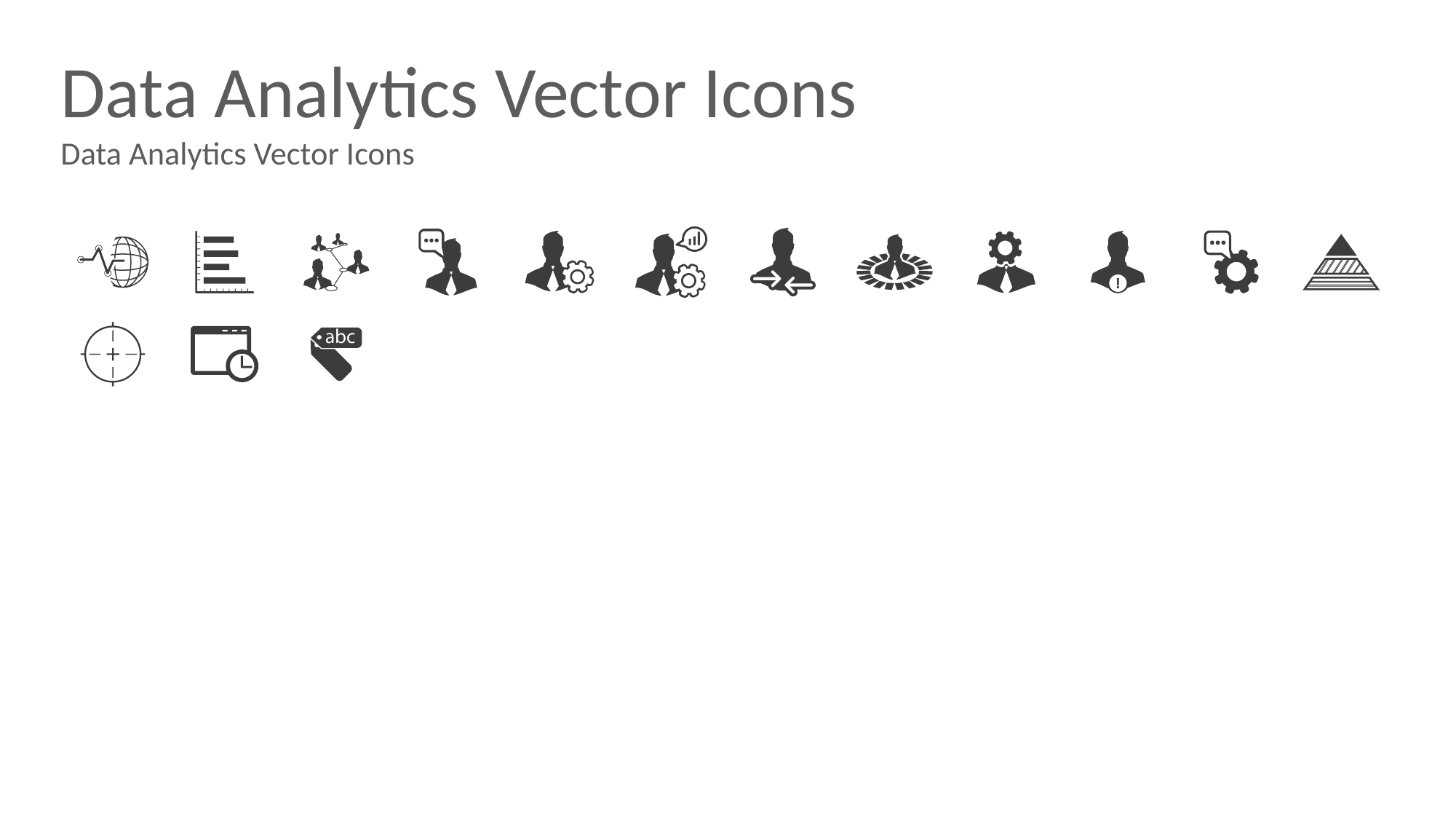

# Data Analytics Vector Icons
Data Analytics Vector Icons